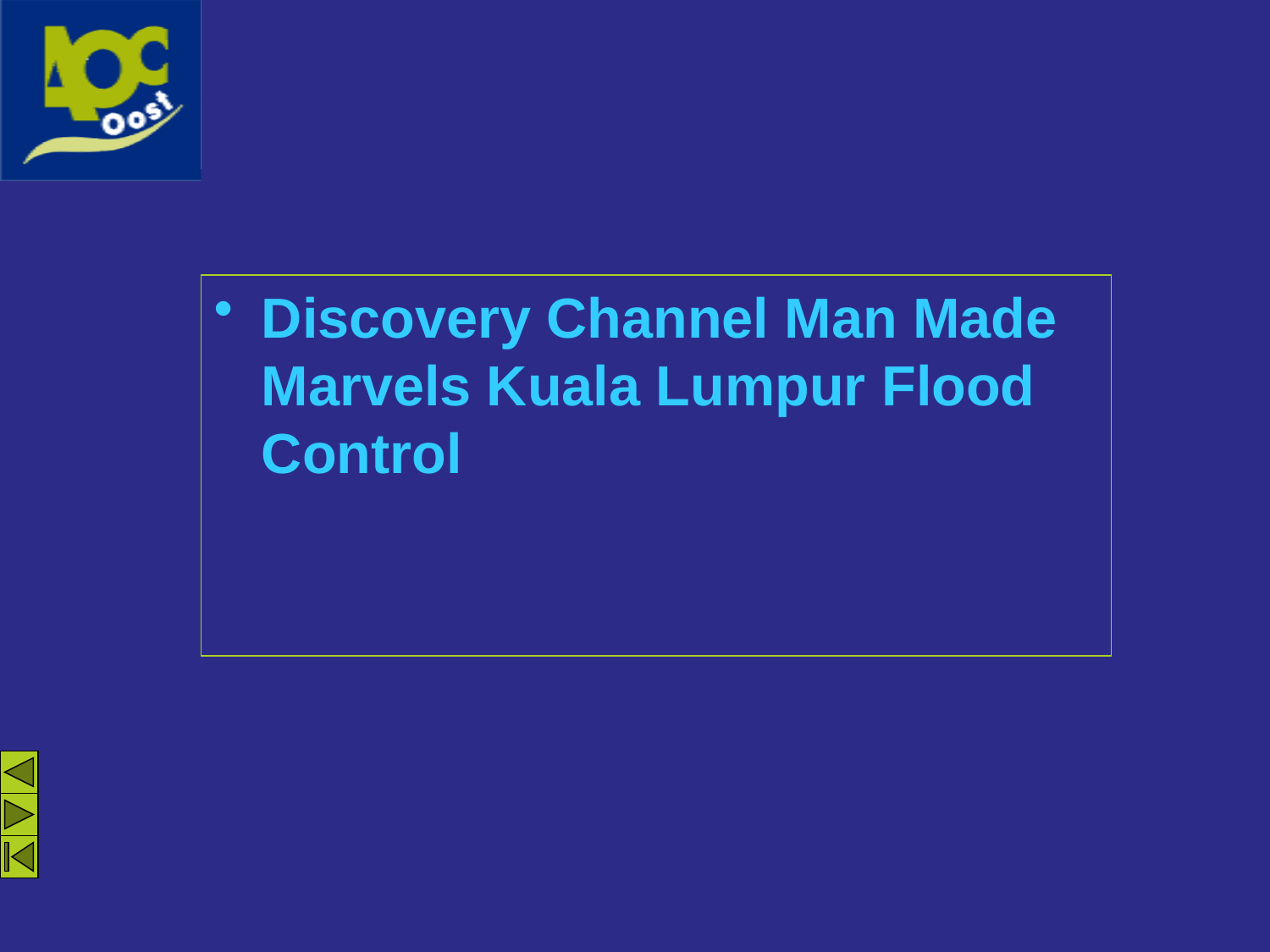

#
Discovery Channel Man Made Marvels Kuala Lumpur Flood Control